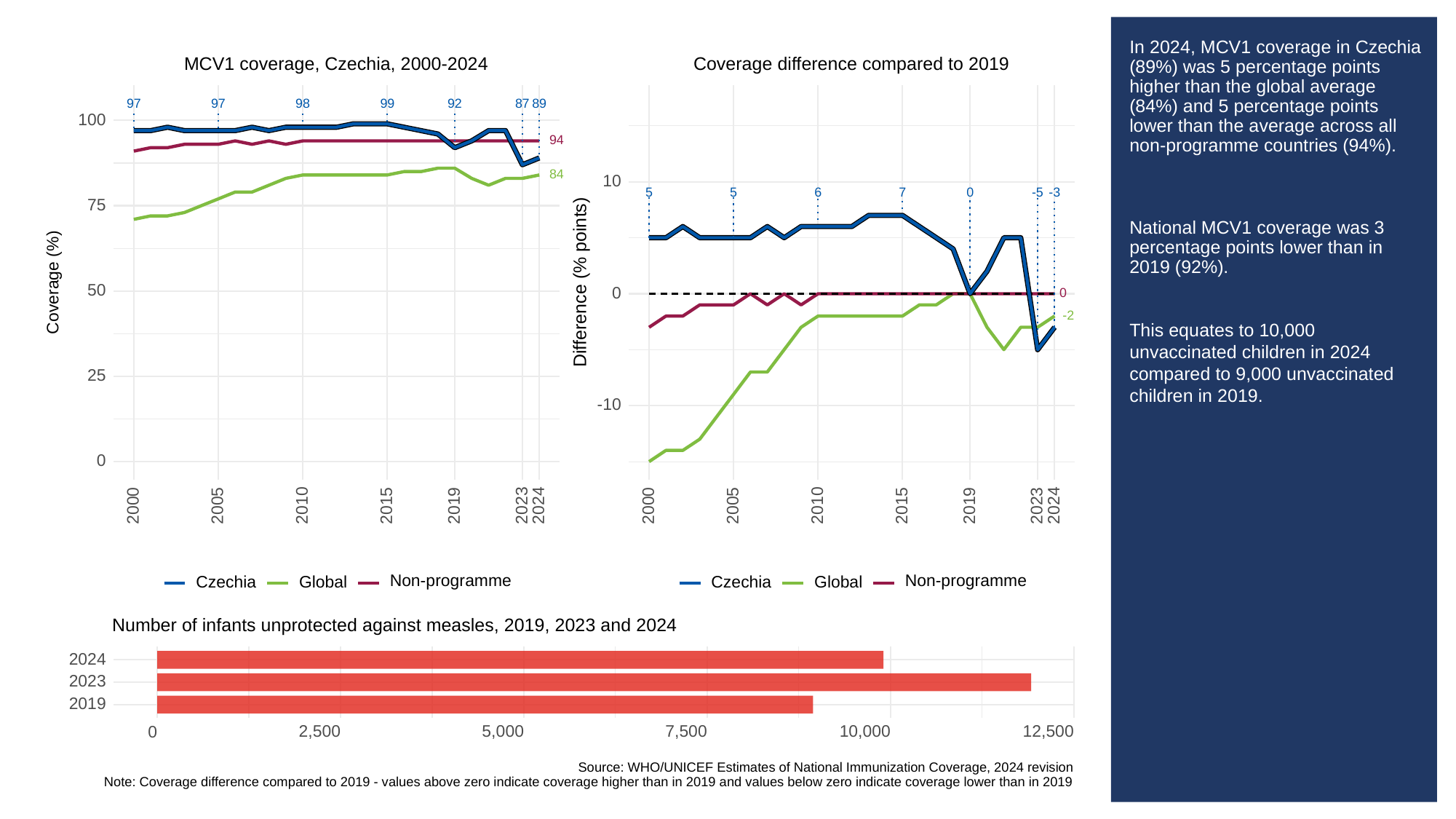

# In 2024, MCV1 coverage in Czechia (89%) was 5 percentage points higher than the global average (84%) and 5 percentage points lower than the average across all non-programme countries (94%).

National MCV1 coverage was 3 percentage points lower than in 2019 (92%).

This equates to 10,000 unvaccinated children in 2024 compared to 9,000 unvaccinated children in 2019.

MCV1 coverage, Czechia, 2000-2024
Coverage difference compared to 2019

97
97
98
99
92
87
89

100

94

84
10

-3
6
0
5
5
-5
7

75

Difference (% points)
Coverage (%)
50
0
0

-2

25

-10

0

2023
2023
2000
2005
2010
2015
2019
2024
2000
2005
2010
2015
2019
2024
Non-programme
Non-programme
Czechia
Global
Czechia
Global

Number of infants unprotected against measles, 2019, 2023 and 2024

2024

2023

2019

2,500
5,000
7,500
10,000
12,500
0
Source: WHO/UNICEF Estimates of National Immunization Coverage, 2024 revision
Note: Coverage difference compared to 2019 - values above zero indicate coverage higher than in 2019 and values below zero indicate coverage lower than in 2019